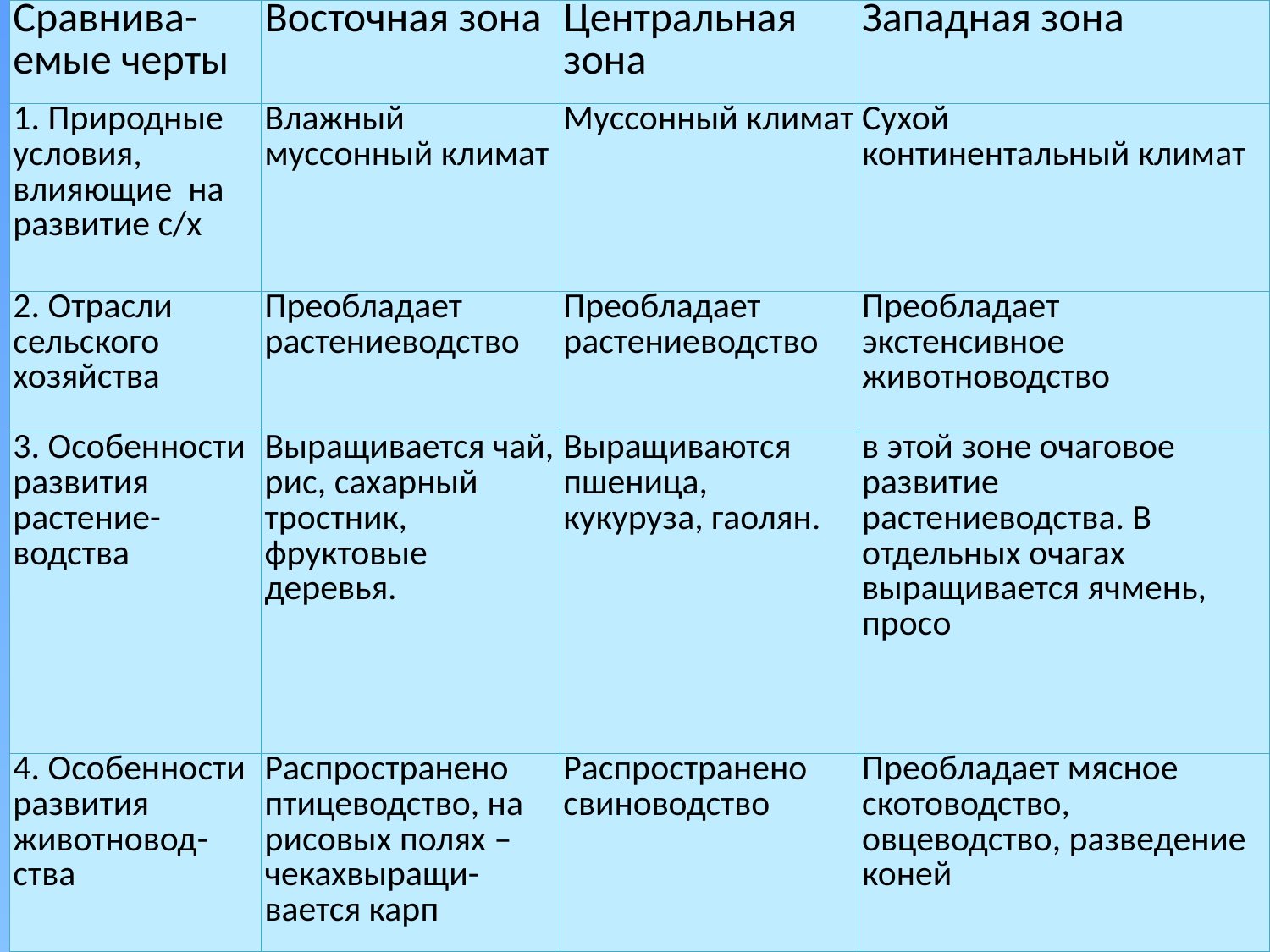

| Сравнива-емые черты | Восточная зона | Центральная зона | Западная зона |
| --- | --- | --- | --- |
| 1. Природные условия, влияющие на развитие с/х | Влажный муссонный климат | Муссонный климат | Сухой континентальный климат |
| 2. Отрасли сельского хозяйства | Преобладает растениеводство | Преобладает растениеводство | Преобладает экстенсивное животноводство |
| 3. Особенности развития растение-водства | Выращивается чай, рис, сахарный тростник, фруктовые деревья. | Выращиваются пшеница, кукуруза, гаолян. | в этой зоне очаговое развитие растениеводства. В отдельных очагах выращивается ячмень, просо |
| 4. Особенности развития животновод-ства | Распространено птицеводство, на рисовых полях – чекахвыращи-вается карп | Распространено свиноводство | Преобладает мясное скотоводство, овцеводство, разведение коней |